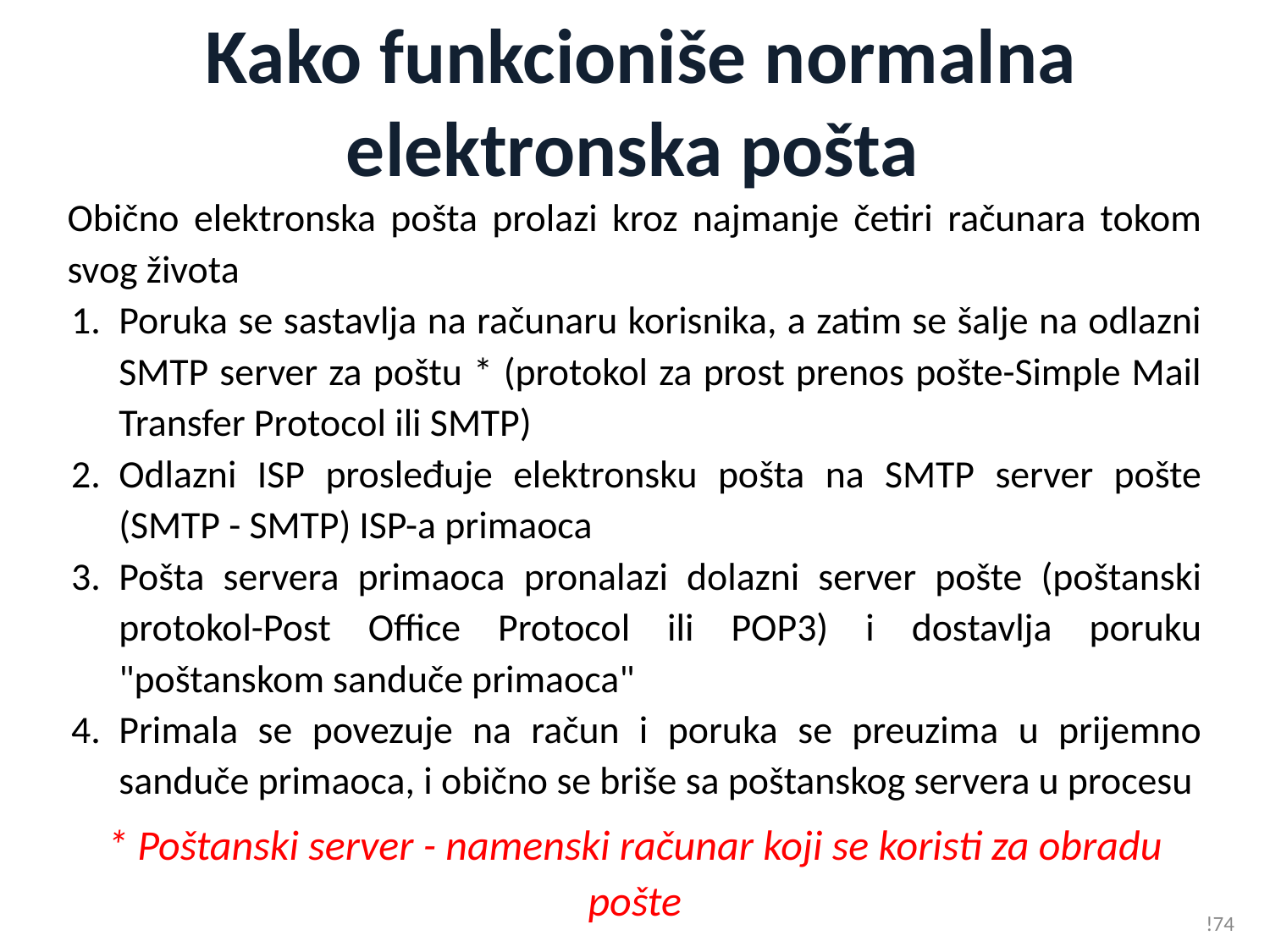

# Kako funkcioniše normalna elektronska pošta

Obično elektronska pošta prolazi kroz najmanje četiri računara tokom svog života
Poruka se sastavlja na računaru korisnika, a zatim se šalje na odlazni SMTP server za poštu * (protokol za prost prenos pošte-Simple Mail Transfer Protocol ili SMTP)
Odlazni ISP prosleđuje elektronsku pošta na SMTP server pošte (SMTP - SMTP) ISP-a primaoca
Pošta servera primaoca pronalazi dolazni server pošte (poštanski protokol-Post Office Protocol ili POP3) i dostavlja poruku "poštanskom sanduče primaoca"
Primala se povezuje na račun i poruka se preuzima u prijemno sanduče primaoca, i obično se briše sa poštanskog servera u procesu
* Poštanski server - namenski računar koji se koristi za obradu pošte
!74